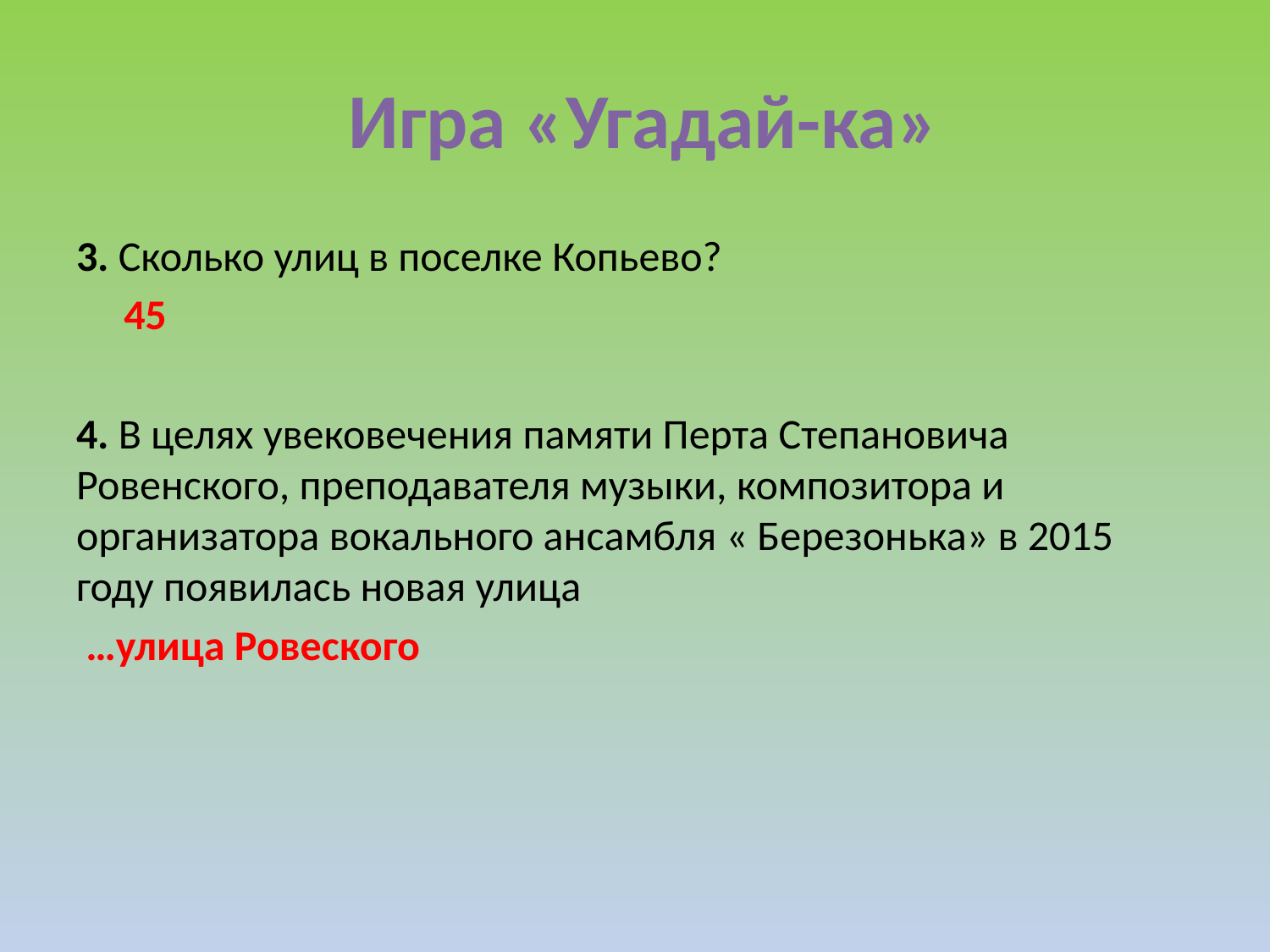

# Игра «Угадай-ка»
3. Сколько улиц в поселке Копьево?
     45

4. В целях увековечения памяти Перта Степановича Ровенского, преподавателя музыки, композитора и организатора вокального ансамбля « Березонька» в 2015 году появилась новая улица
 …улица Ровеского